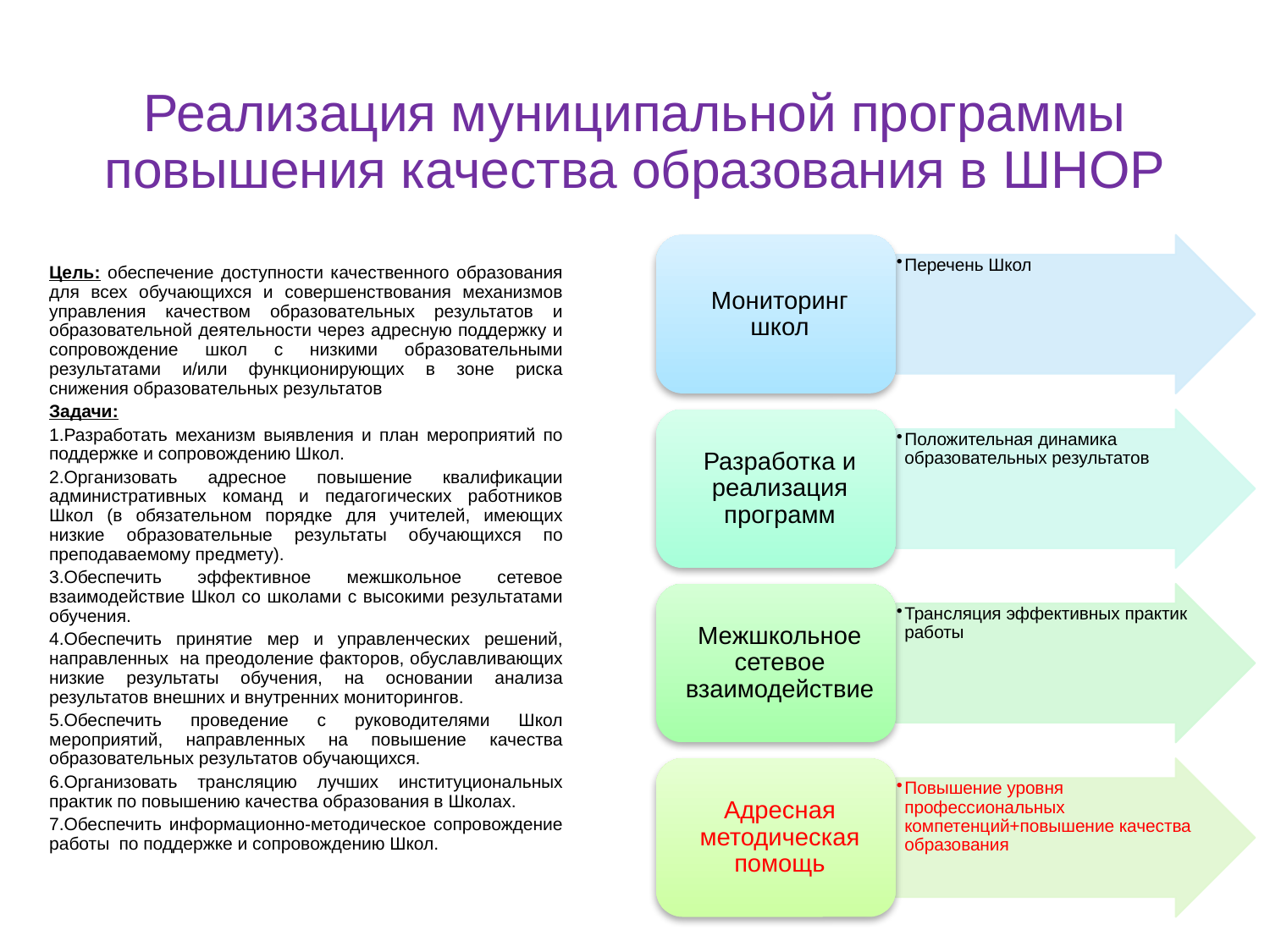

# Реализация муниципальной программы повышения качества образования в ШНОР
Перечень Школ
Мониторинг школ
Положительная динамика образовательных результатов
Разработка и реализация программ
Трансляция эффективных практик работы
Межшкольное сетевое взаимодействие
Повышение уровня профессиональных компетенций+повышение качества образования

Адресная методическая помощь
Цель: обеспечение доступности качественного образования для всех обучающихся и совершенствования механизмов управления качеством образовательных результатов и образовательной деятельности через адресную поддержку и сопровождение школ с низкими образовательными результатами и/или функционирующих в зоне риска снижения образовательных результатов
Задачи:
1.Разработать механизм выявления и план мероприятий по поддержке и сопровождению Школ.
2.Организовать адресное повышение квалификации административных команд и педагогических работников Школ (в обязательном порядке для учителей, имеющих низкие образовательные результаты обучающихся по преподаваемому предмету).
3.Обеспечить эффективное межшкольное сетевое взаимодействие Школ со школами с высокими результатами обучения.
4.Обеспечить принятие мер и управленческих решений, направленных  на преодоление факторов, обуславливающих низкие результаты обучения, на основании анализа результатов внешних и внутренних мониторингов.
5.Обеспечить проведение с руководителями Школ мероприятий, направленных на повышение качества образовательных результатов обучающихся.
6.Организовать трансляцию лучших институциональных практик по повышению качества образования в Школах.
7.Обеспечить информационно-методическое сопровождение работы  по поддержке и сопровождению Школ.